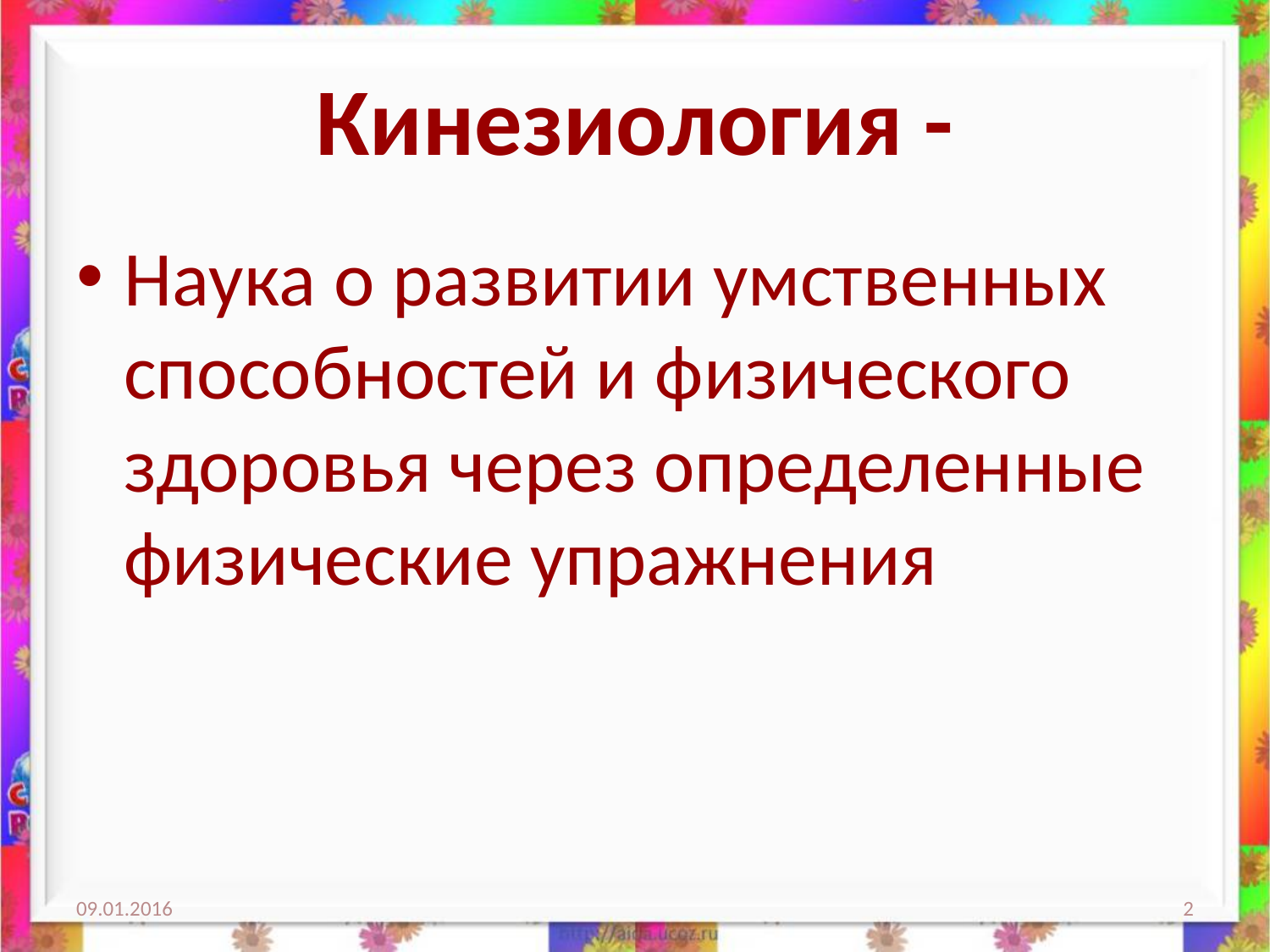

# Кинезиология -
Наука о развитии умственных  способностей и физического здоровья через определенные физические упражнения
09.01.2016
2